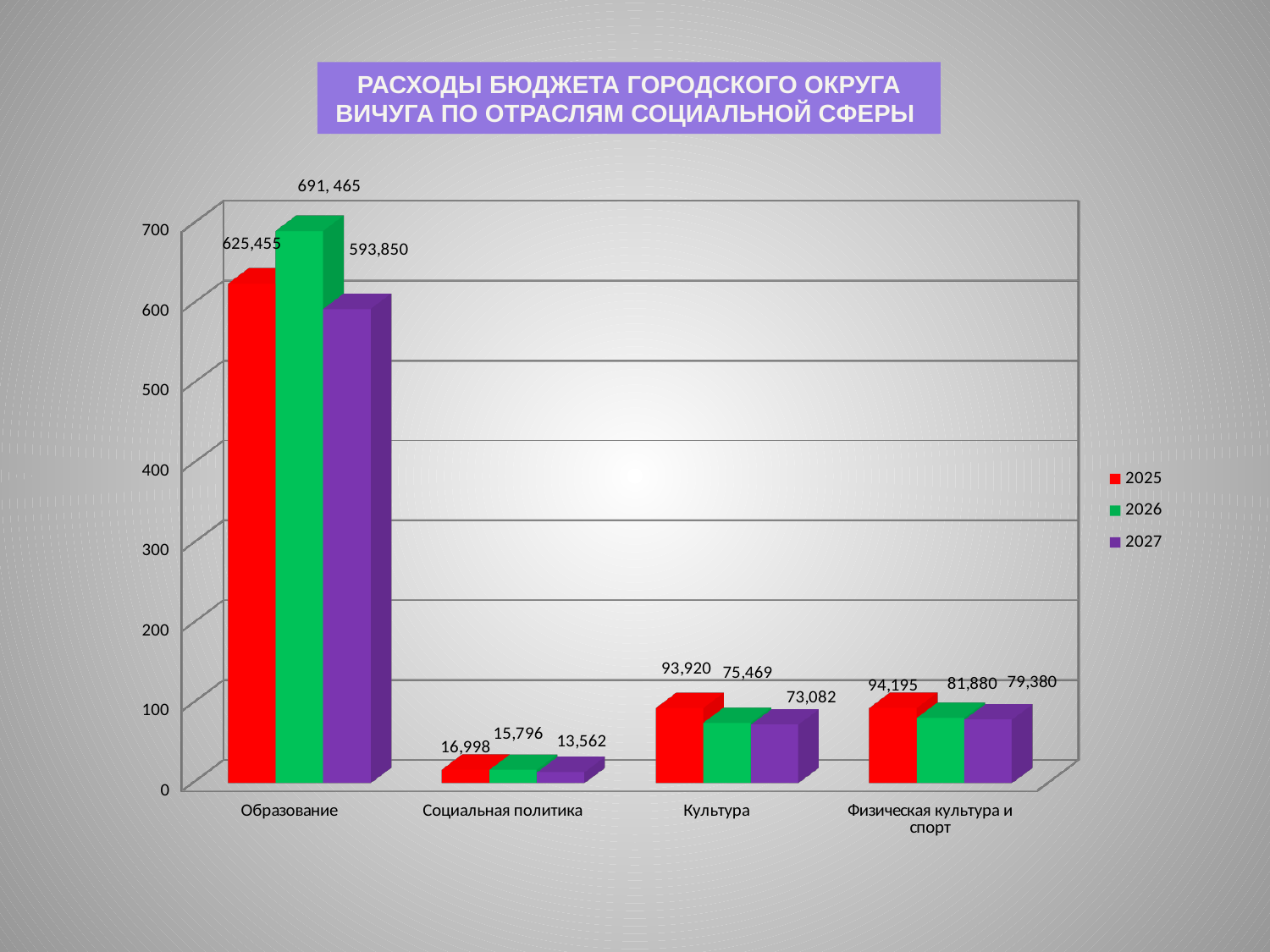

Расходы бюджета городского округа Вичуга по отраслям социальной сферы

[unsupported chart]